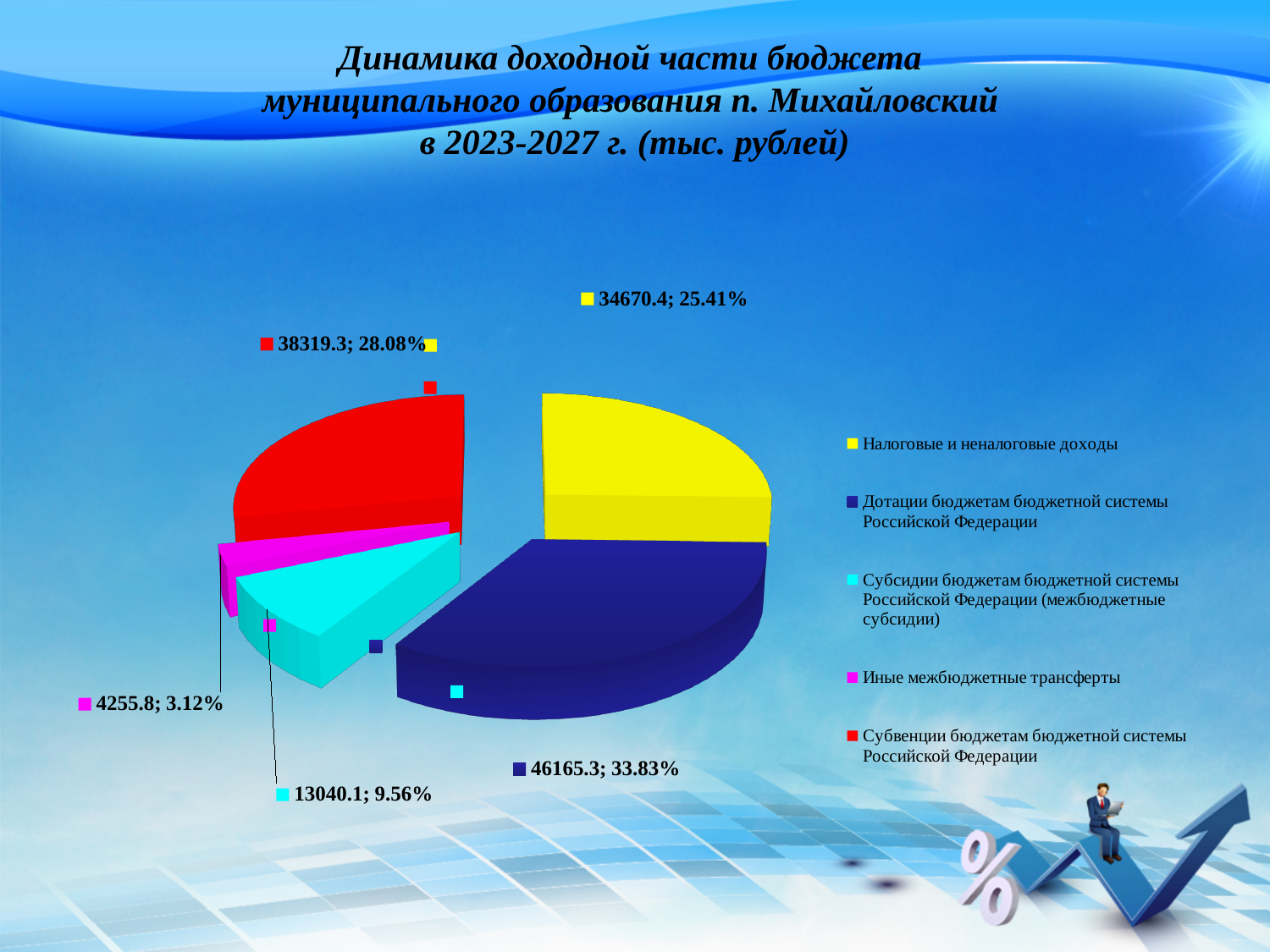

# Динамика доходной части бюджета муниципального образования п. Михайловский в 2023-2027 г. (тыс. рублей)

[unsupported chart]